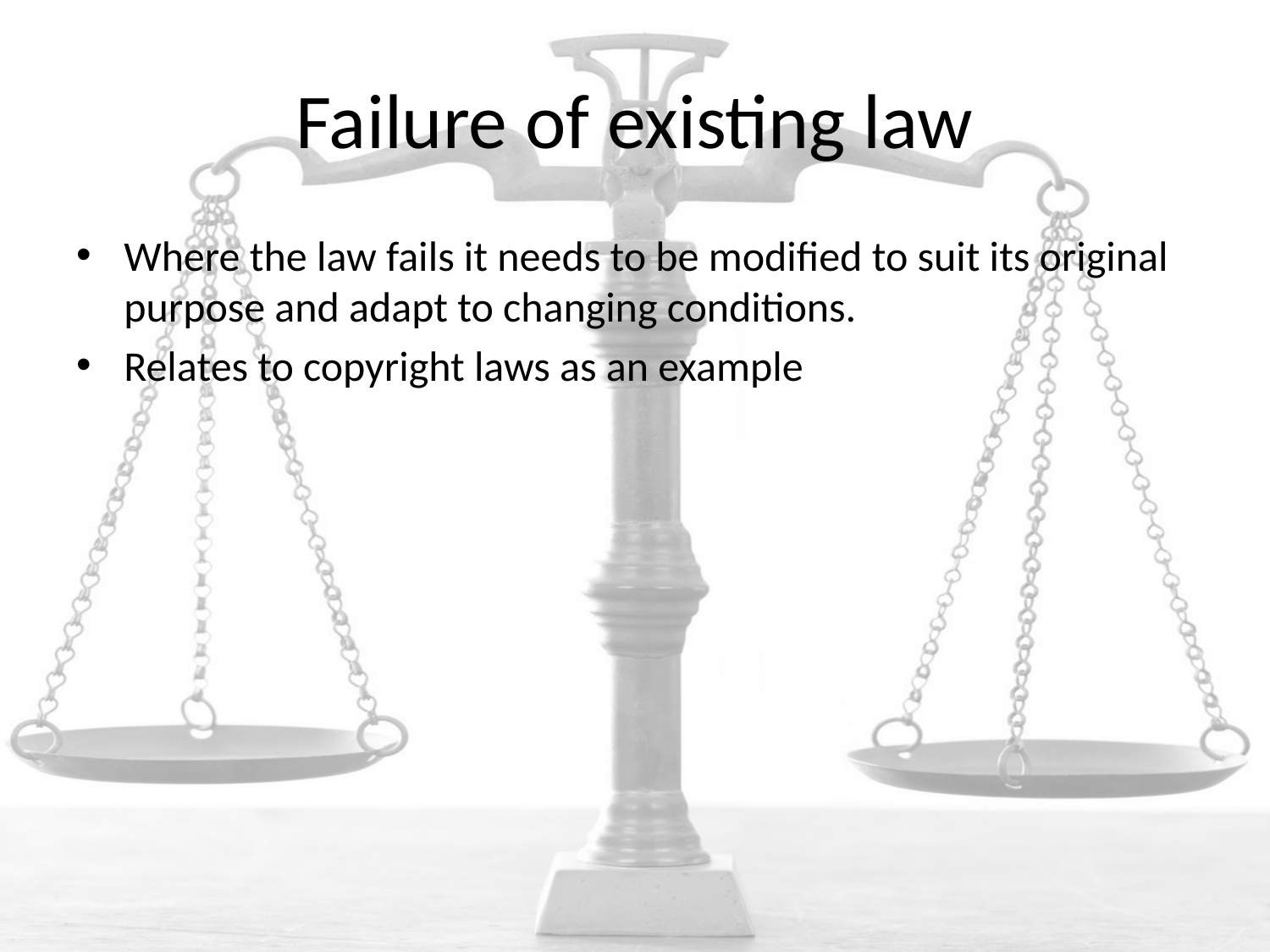

# Failure of existing law
Where the law fails it needs to be modified to suit its original purpose and adapt to changing conditions.
Relates to copyright laws as an example